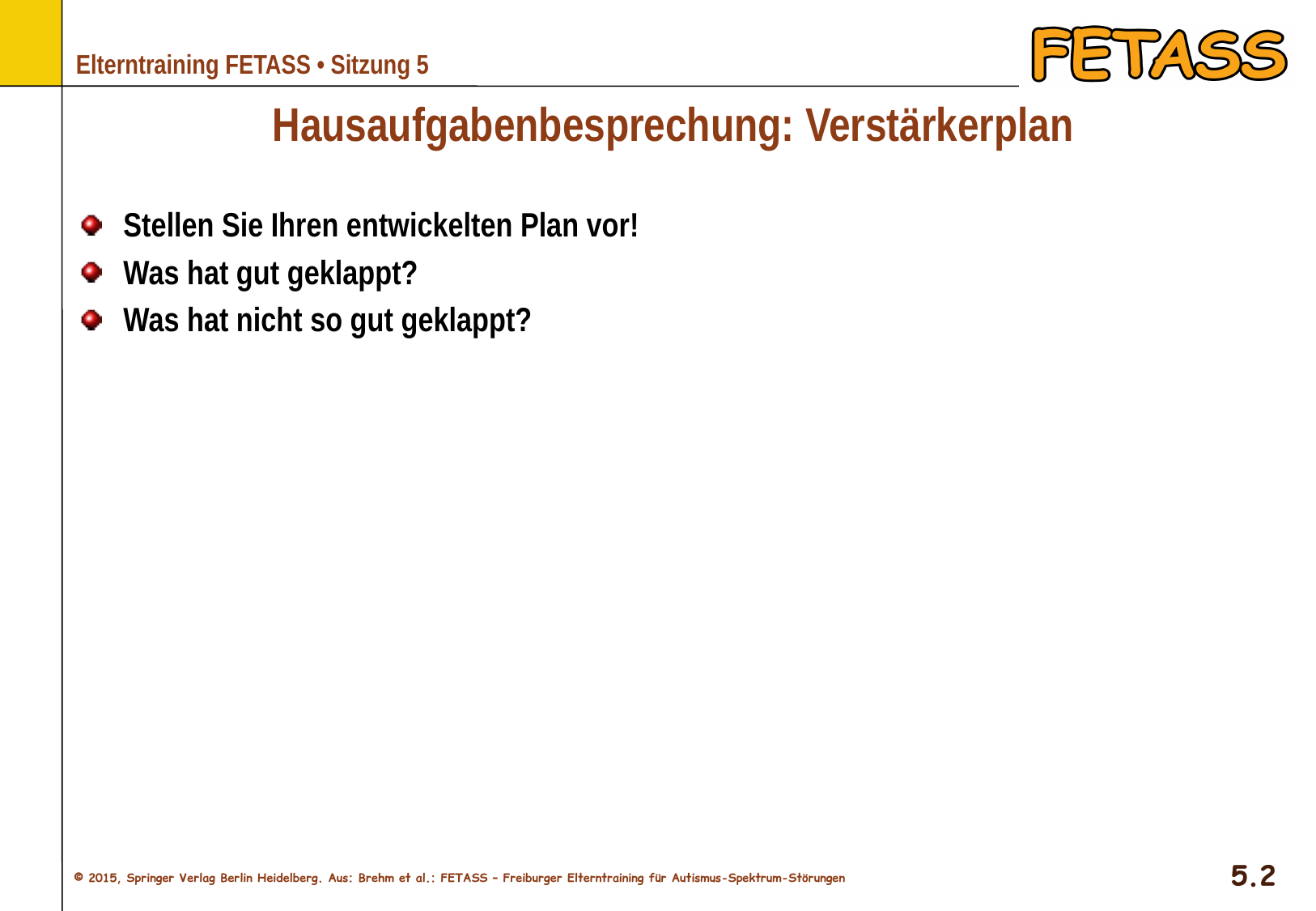

# Hausaufgabenbesprechung: Verstärkerplan
Stellen Sie Ihren entwickelten Plan vor!
Was hat gut geklappt?
Was hat nicht so gut geklappt?
5.2